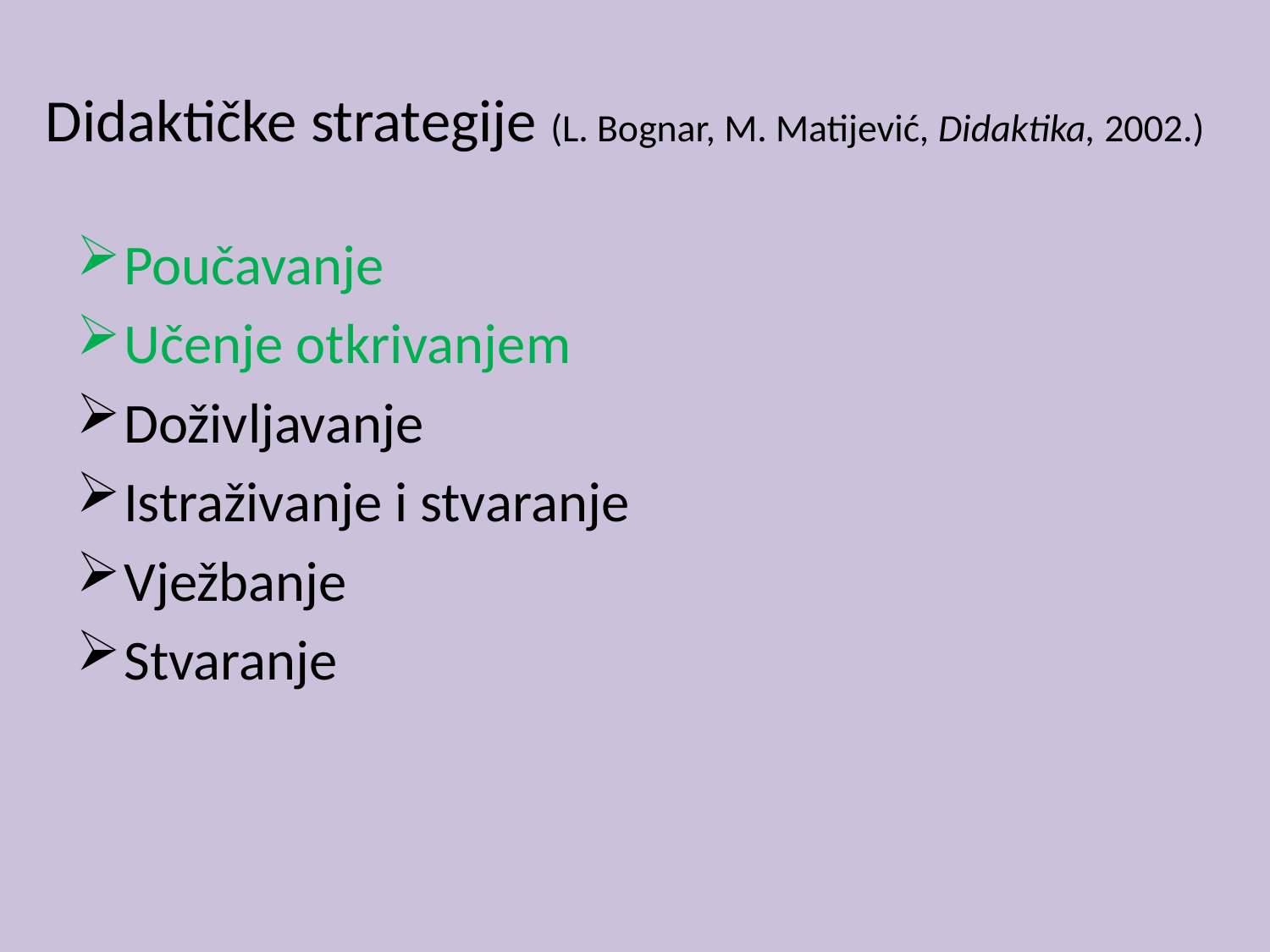

# Didaktičke strategije (L. Bognar, M. Matijević, Didaktika, 2002.)
Poučavanje
Učenje otkrivanjem
Doživljavanje
Istraživanje i stvaranje
Vježbanje
Stvaranje